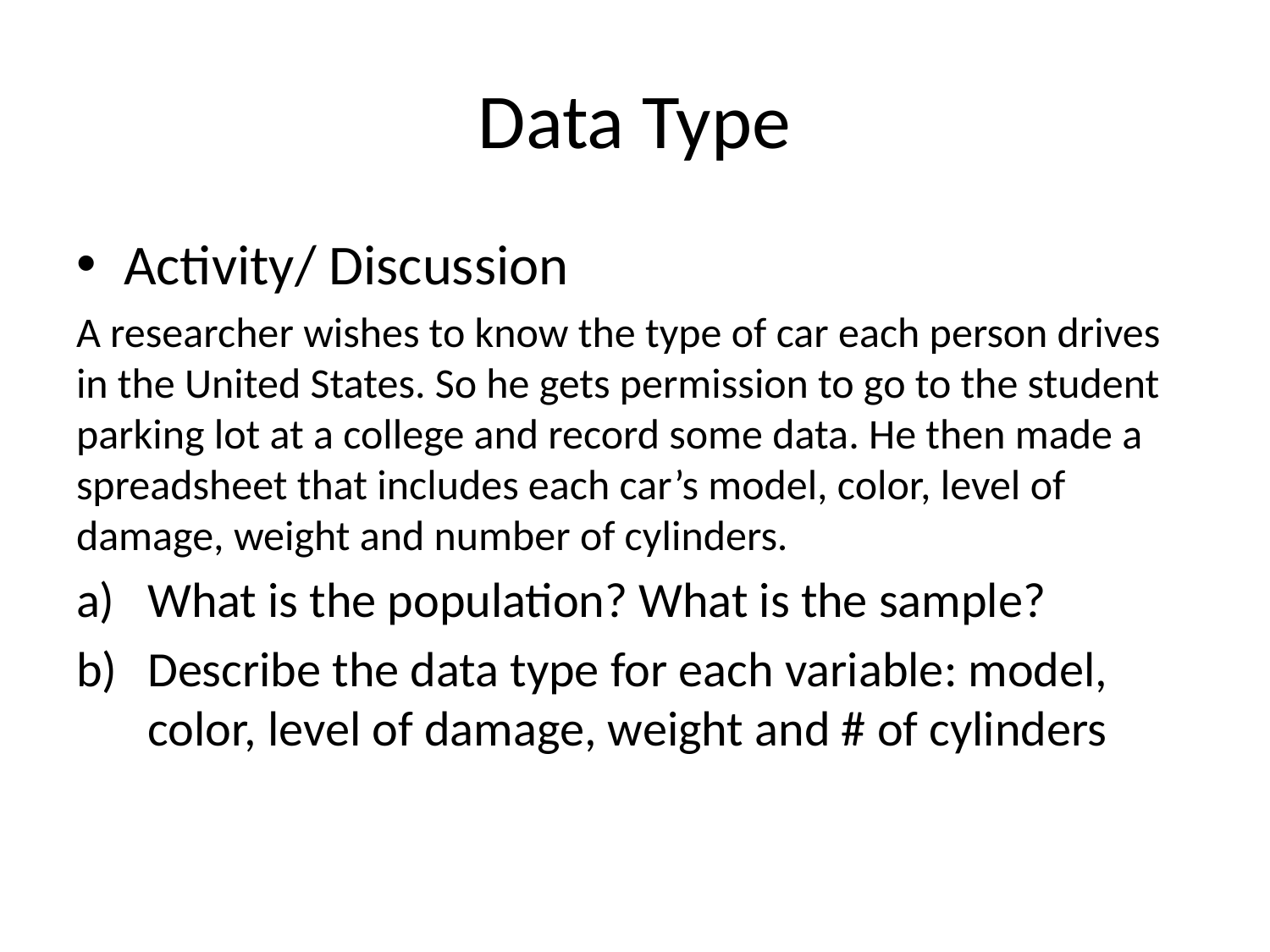

# Data Type
Activity/ Discussion
A researcher wishes to know the type of car each person drives in the United States. So he gets permission to go to the student parking lot at a college and record some data. He then made a spreadsheet that includes each car’s model, color, level of damage, weight and number of cylinders.
What is the population? What is the sample?
Describe the data type for each variable: model, color, level of damage, weight and # of cylinders